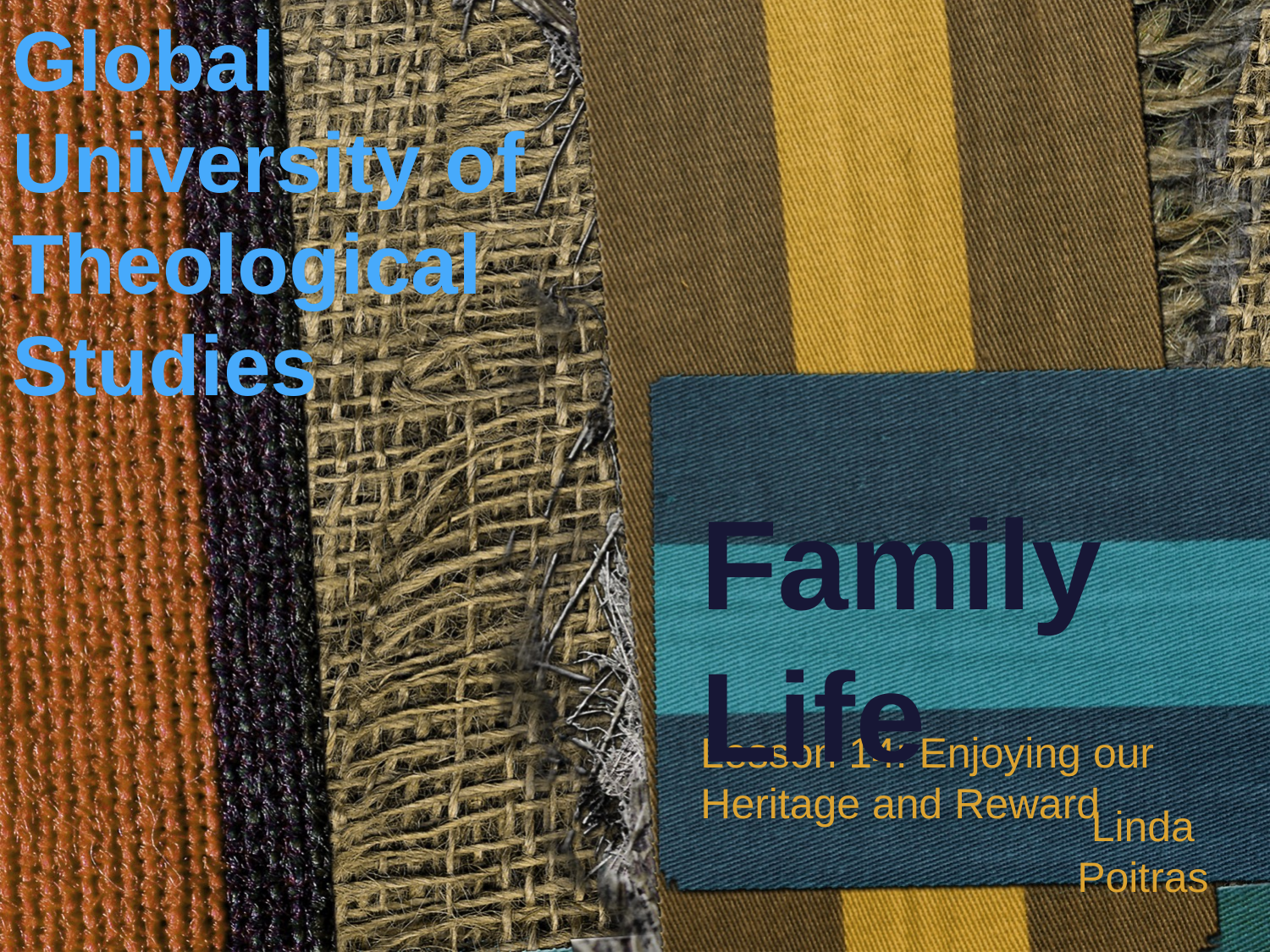

Global University of Theological Studies
# Family Life
Lesson 14: Enjoying our Heritage and Reward
Linda Poitras